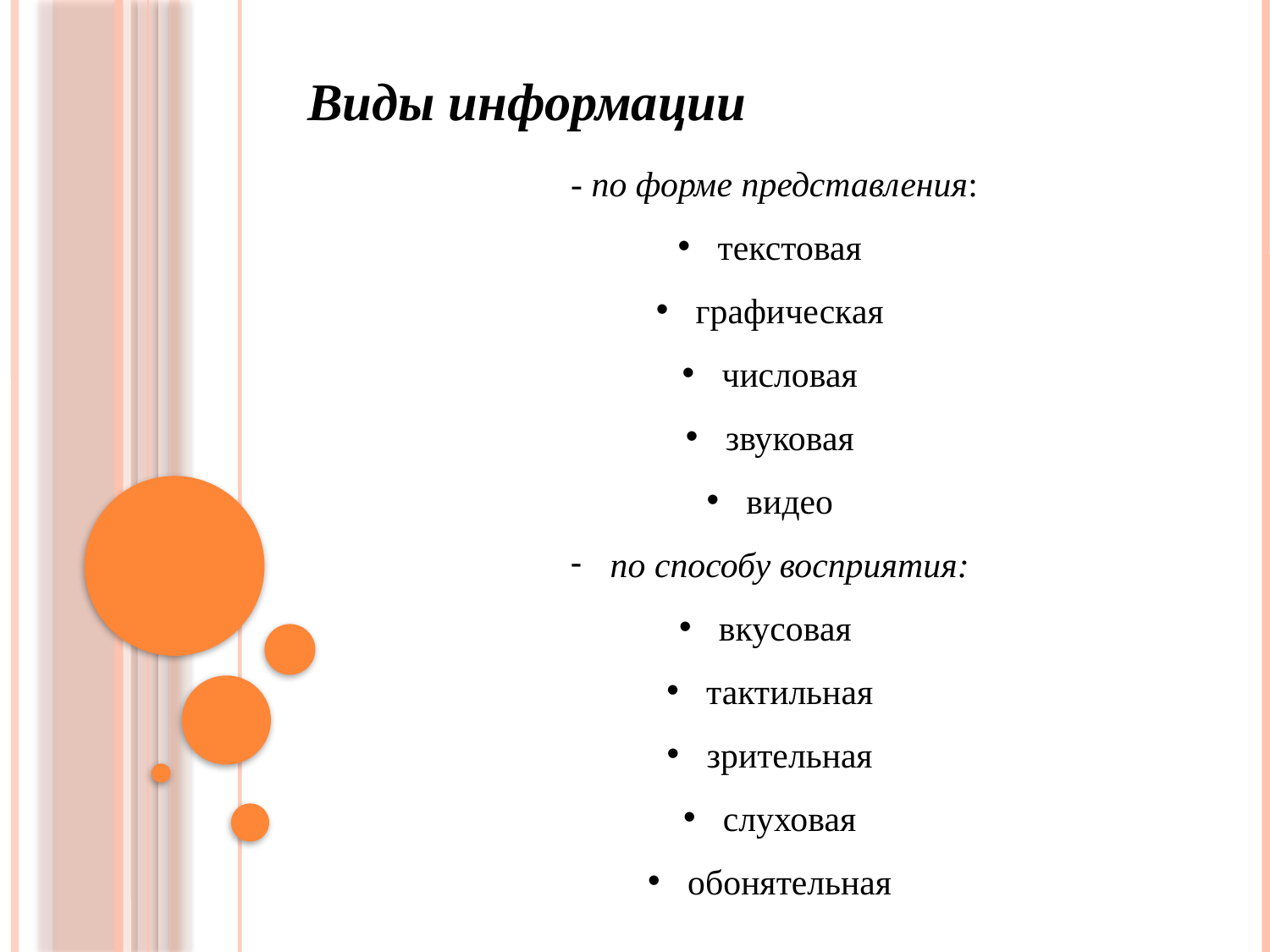

Виды информации
 - по форме представления:
текстовая
графическая
числовая
звуковая
видео
по способу восприятия:
вкусовая
тактильная
зрительная
слуховая
обонятельная